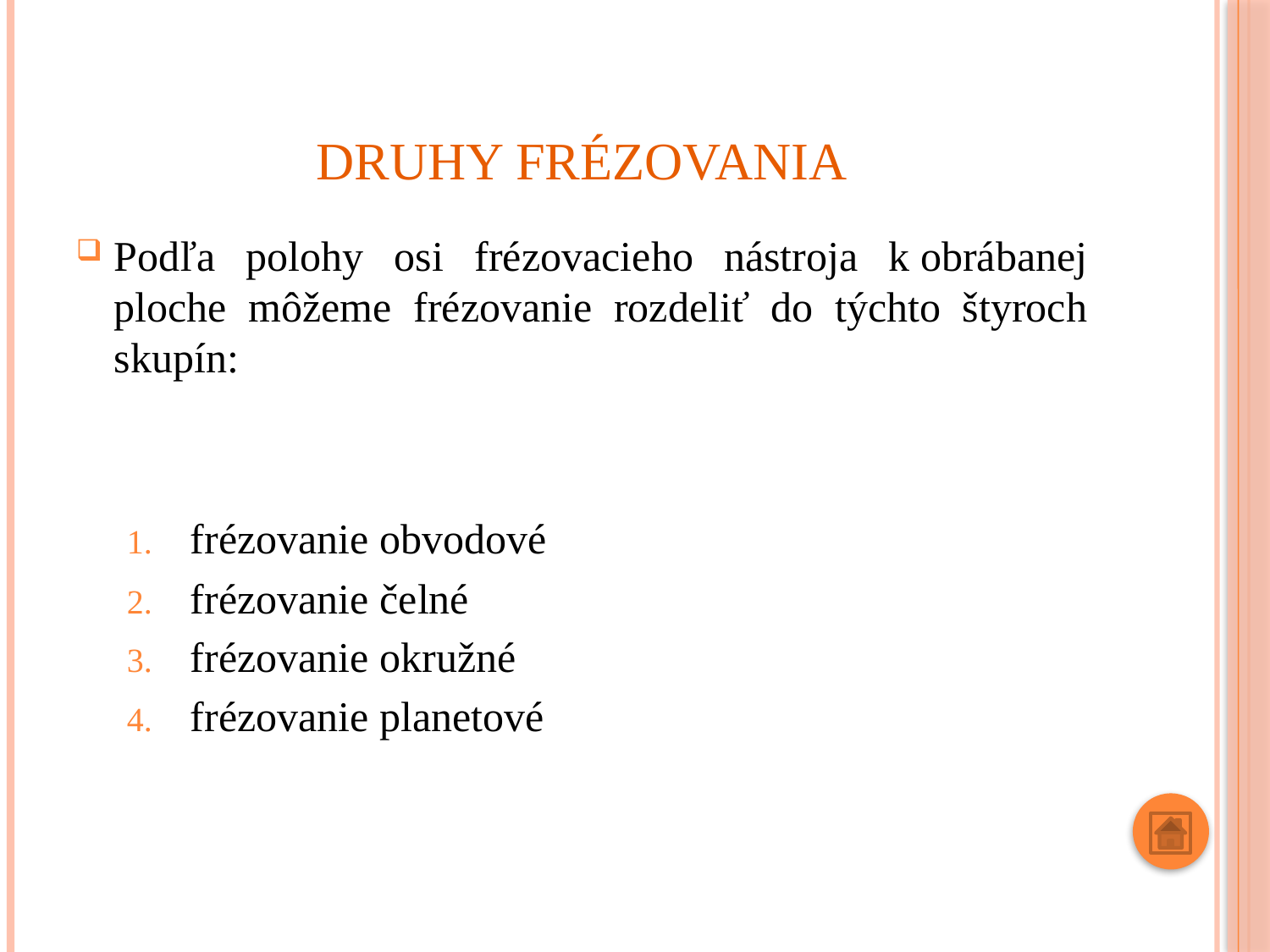

# Druhy frézovania
Podľa polohy osi frézovacieho nástroja k obrábanej ploche môžeme frézovanie rozdeliť do týchto štyroch skupín:

frézovanie obvodové
frézovanie čelné
frézovanie okružné
frézovanie planetové